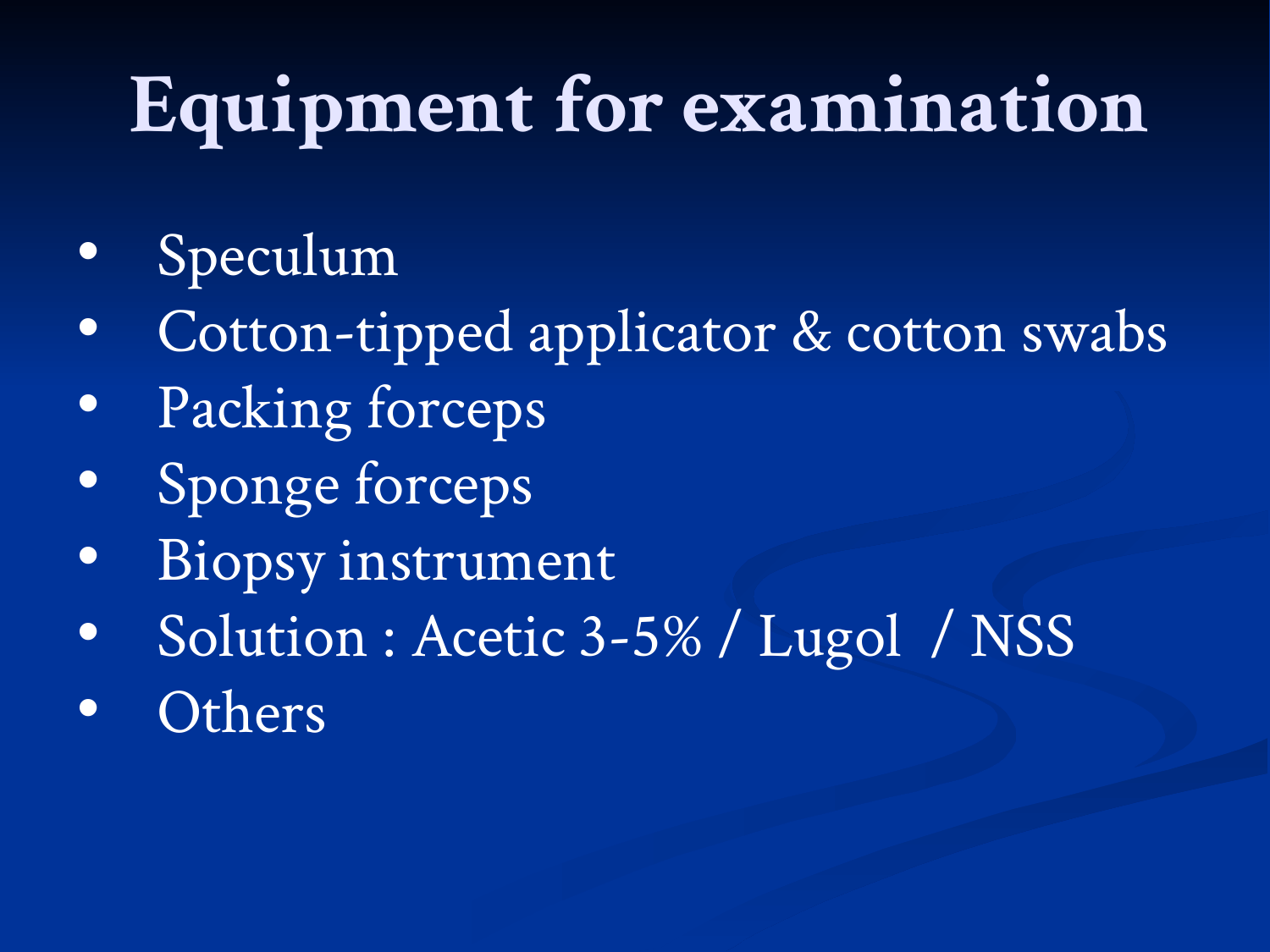

# Equipment for examination
Speculum
Cotton-tipped applicator & cotton swabs
Packing forceps
Sponge forceps
Biopsy instrument
Solution : Acetic 3-5% / Lugol  / NSS
Others